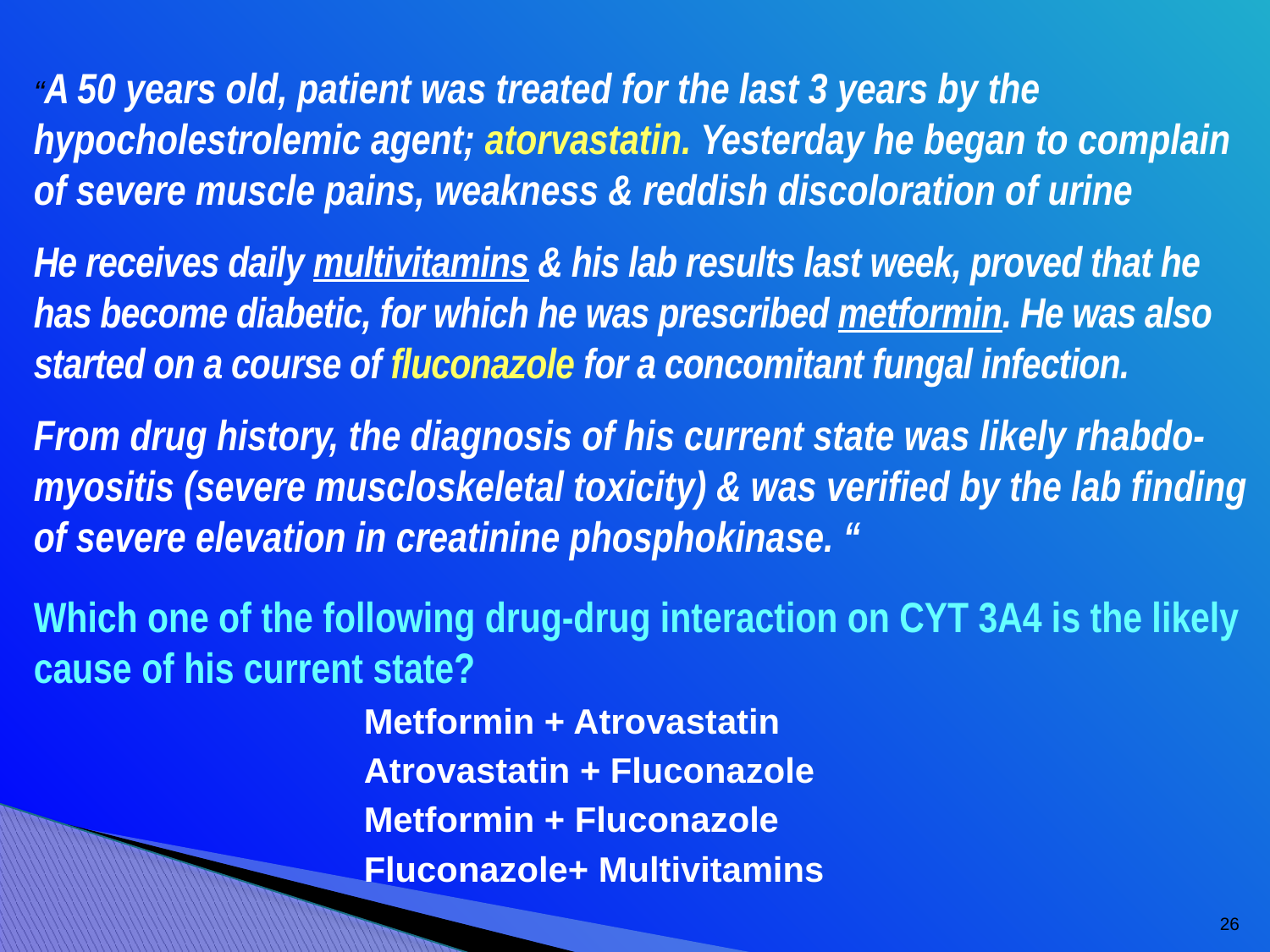

“A 50 years old, patient was treated for the last 3 years by the hypocholestrolemic agent; atorvastatin. Yesterday he began to complain of severe muscle pains, weakness & reddish discoloration of urine
He receives daily multivitamins & his lab results last week, proved that he has become diabetic, for which he was prescribed metformin. He was also started on a course of fluconazole for a concomitant fungal infection.
From drug history, the diagnosis of his current state was likely rhabdo-myositis (severe muscloskeletal toxicity) & was verified by the lab finding of severe elevation in creatinine phosphokinase. “

Which one of the following drug-drug interaction on CYT 3A4 is the likely cause of his current state?
		Metformin + Atrovastatin
		Atrovastatin + Fluconazole
		Metformin + Fluconazole
		Fluconazole+ Multivitamins

26